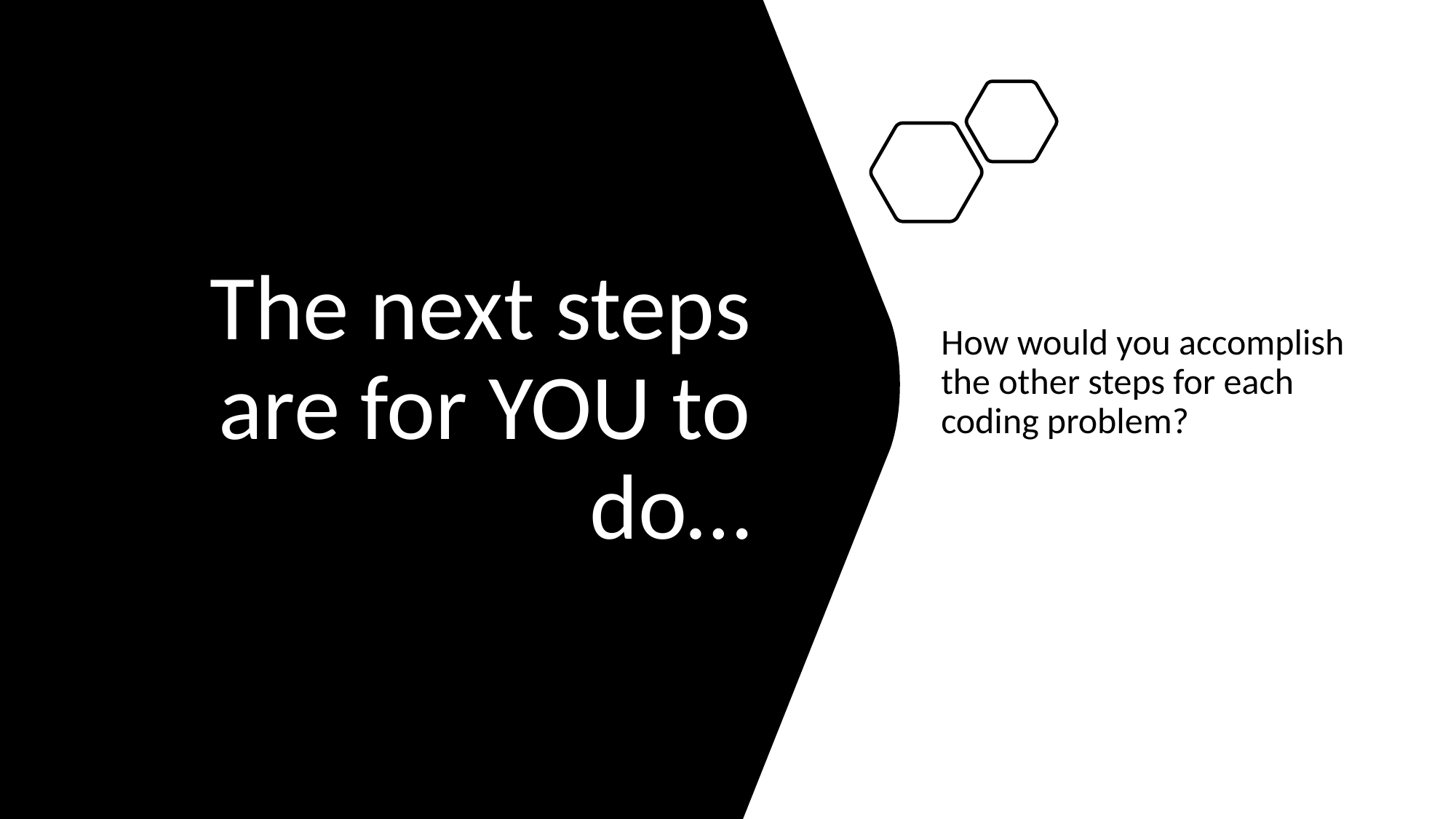

# The next steps are for YOU to do…
How would you accomplish the other steps for each coding problem?